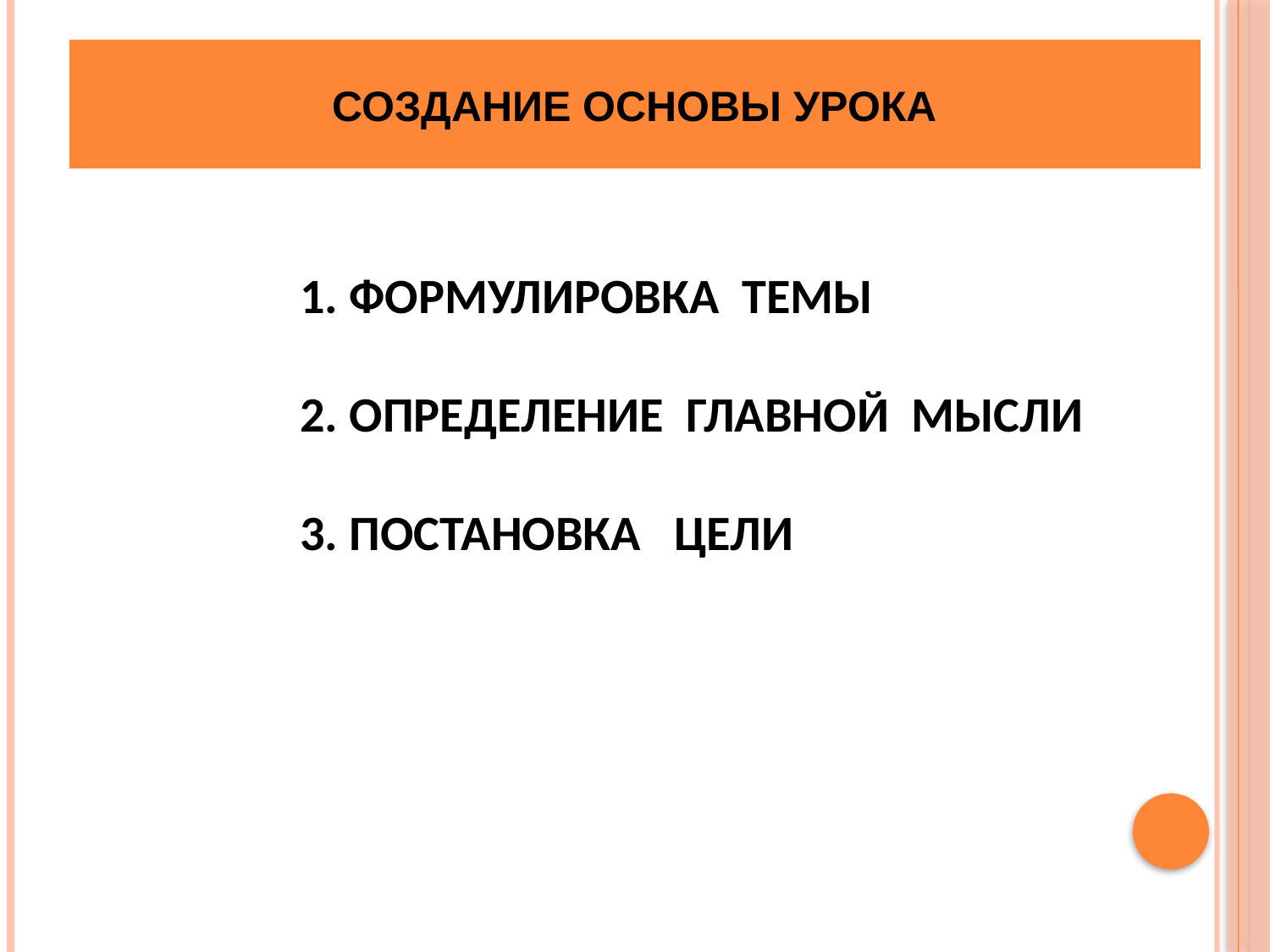

СОЗДАНИЕ ОСНОВЫ УРОКА
1. ФОРМУЛИРОВКА  ТЕМЫ

2. ОПРЕДЕЛЕНИЕ  ГЛАВНОЙ  МЫСЛИ

3. ПОСТАНОВКА   ЦЕЛИ